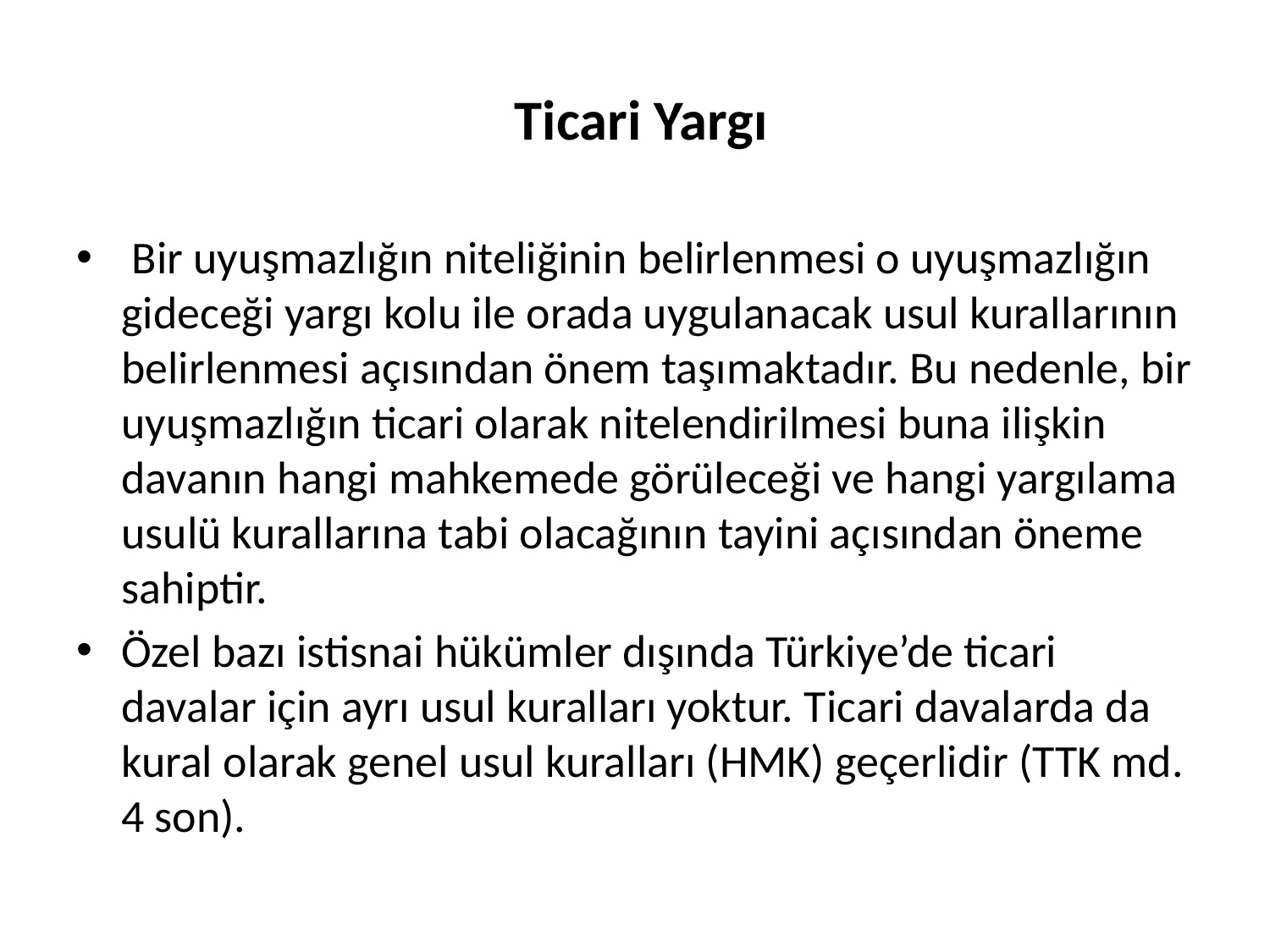

# Ticari Yargı
 Bir uyuşmazlığın niteliğinin belirlenmesi o uyuşmazlığın gideceği yargı kolu ile orada uygulanacak usul kurallarının belirlenmesi açısından önem taşımaktadır. Bu nedenle, bir uyuşmazlığın ticari olarak nitelendirilmesi buna ilişkin davanın hangi mahkemede görüleceği ve hangi yargılama usulü kurallarına tabi olacağının tayini açısından öneme sahiptir.
Özel bazı istisnai hükümler dışında Türkiye’de ticari davalar için ayrı usul kuralları yoktur. Ticari davalarda da kural olarak genel usul kuralları (HMK) geçerlidir (TTK md. 4 son).